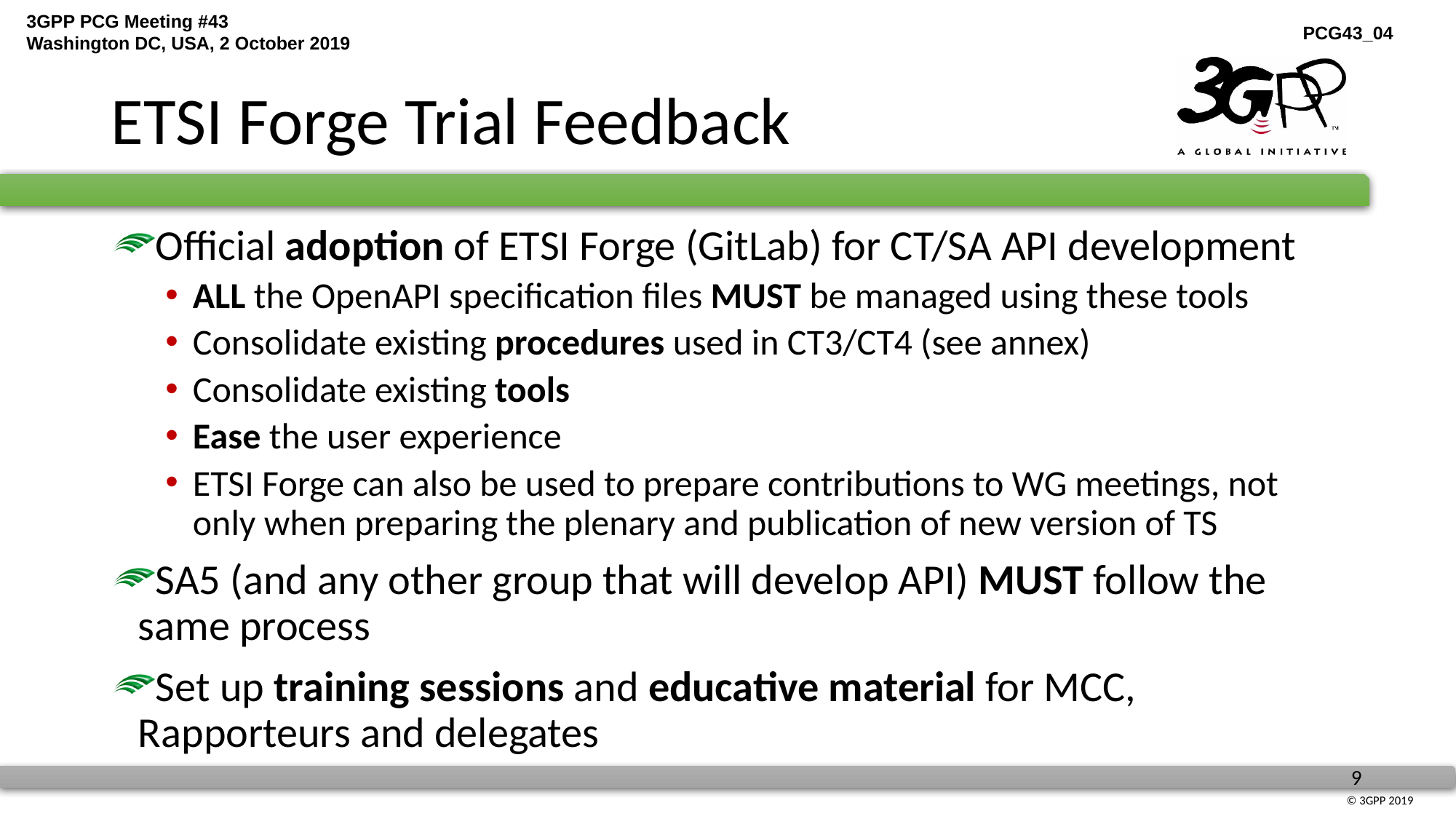

# ETSI Forge Trial Feedback
Official adoption of ETSI Forge (GitLab) for CT/SA API development
ALL the OpenAPI specification files MUST be managed using these tools
Consolidate existing procedures used in CT3/CT4 (see annex)
Consolidate existing tools
Ease the user experience
ETSI Forge can also be used to prepare contributions to WG meetings, not only when preparing the plenary and publication of new version of TS
SA5 (and any other group that will develop API) MUST follow the same process
Set up training sessions and educative material for MCC, Rapporteurs and delegates